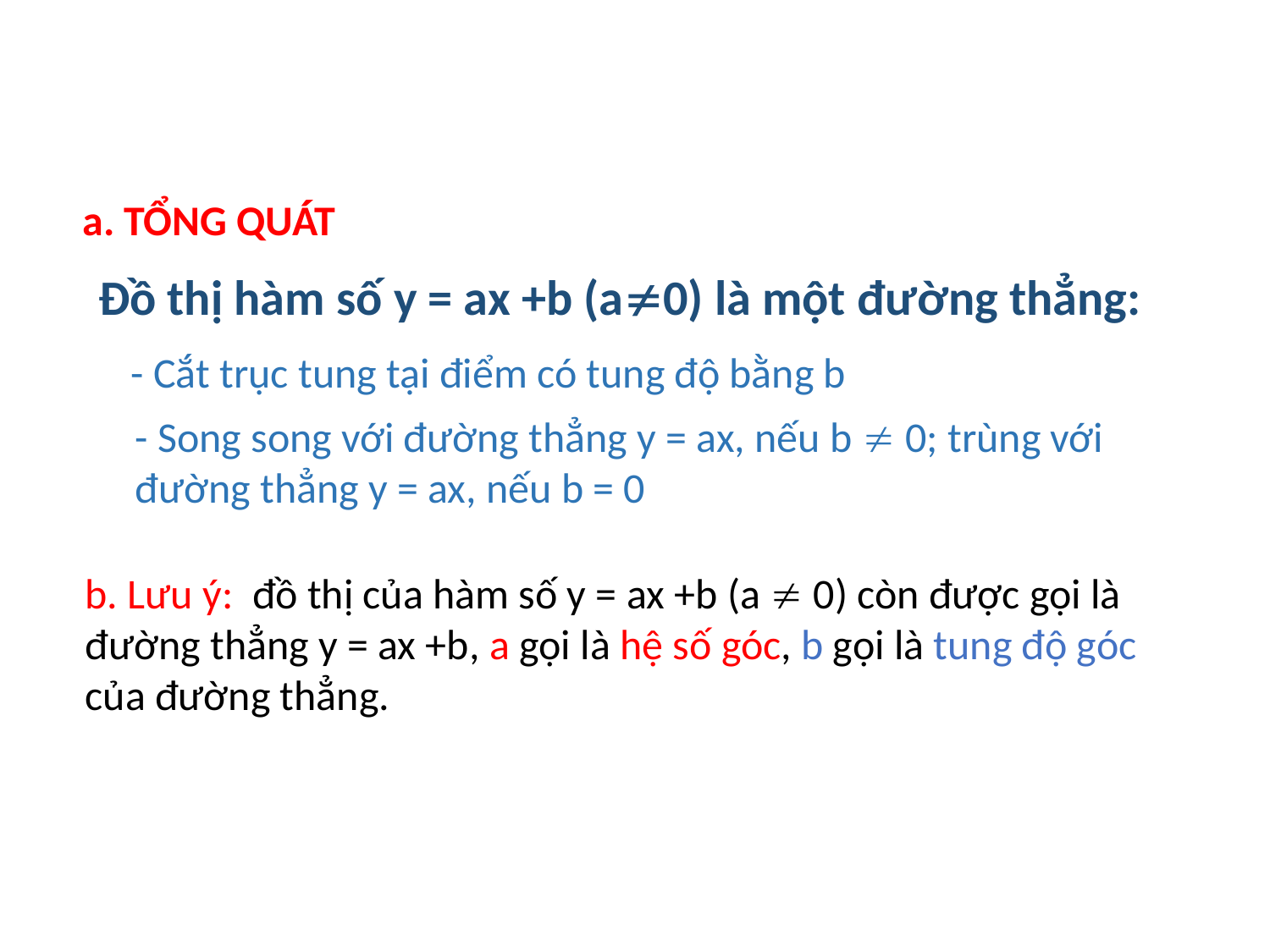

a. TỔNG QUÁT
Đồ thị hàm số y = ax +b (a≠0) là một đường thẳng:
- Cắt trục tung tại điểm có tung độ bằng b
- Song song với đường thẳng y = ax, nếu b ≠ 0; trùng với
đường thẳng y = ax, nếu b = 0
b. Lưu ý:  đồ thị của hàm số y = ax +b (a ≠ 0) còn được gọi là
đường thẳng y = ax +b, a gọi là hệ số góc, b gọi là tung độ góc
của đường thẳng.